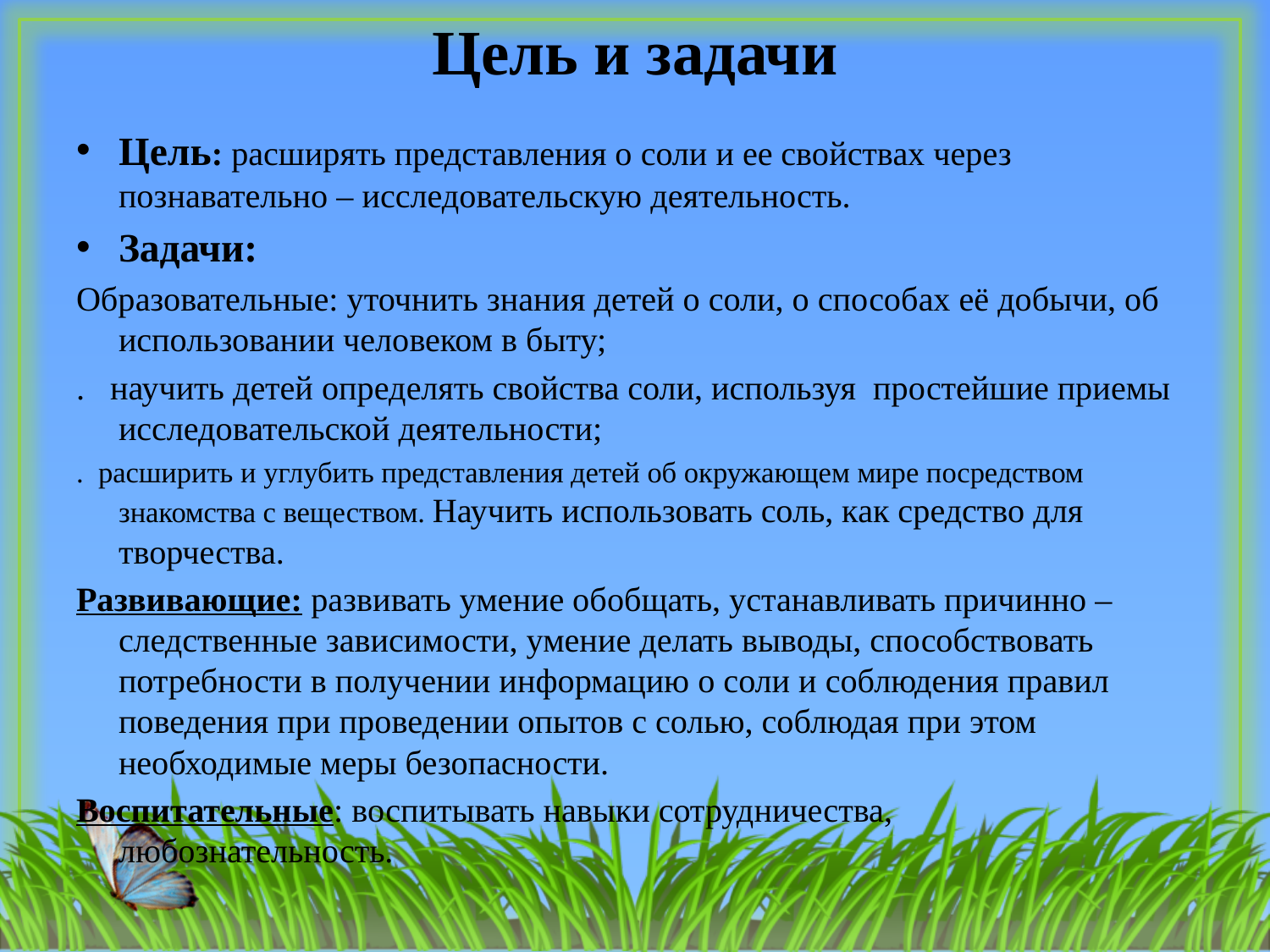

# Цель и задачи
Цель: расширять представления о соли и ее свойствах через познавательно – исследовательскую деятельность.
Задачи:
Образовательные: уточнить знания детей о соли, о способах её добычи, об использовании человеком в быту;
.   научить детей определять свойства соли, используя  простейшие приемы исследовательской деятельности;
.  расширить и углубить представления детей об окружающем мире посредством    знакомства с веществом. Научить использовать соль, как средство для творчества.
Развивающие: развивать умение обобщать, устанавливать причинно – следственные зависимости, умение делать выводы, способствовать потребности в получении информацию о соли и соблюдения правил поведения при проведении опытов с солью, соблюдая при этом необходимые меры безопасности.
Воспитательные: воспитывать навыки сотрудничества,                любознательность.